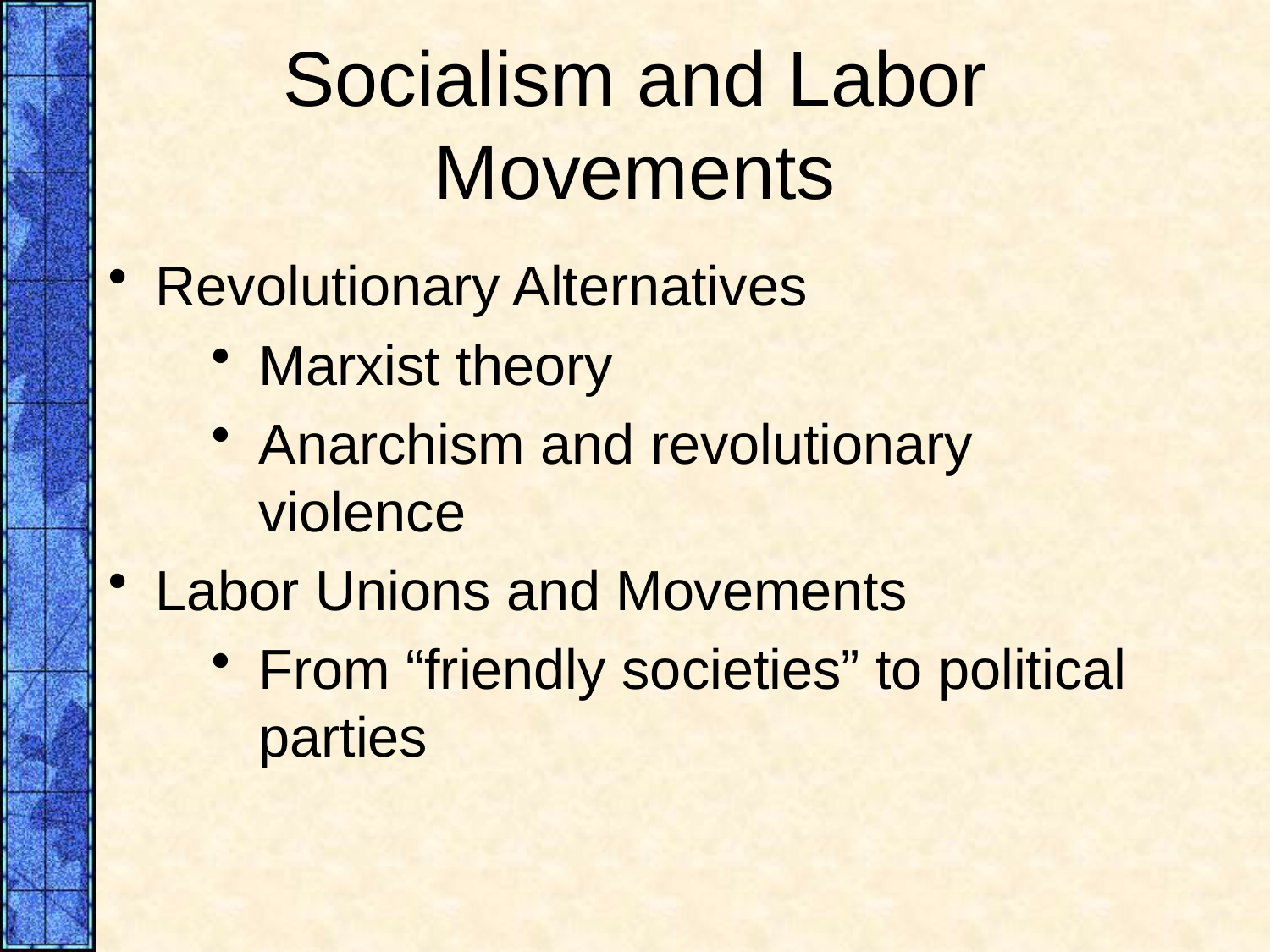

# Socialism and Labor Movements
Revolutionary Alternatives
Marxist theory
Anarchism and revolutionary violence
Labor Unions and Movements
From “friendly societies” to political parties